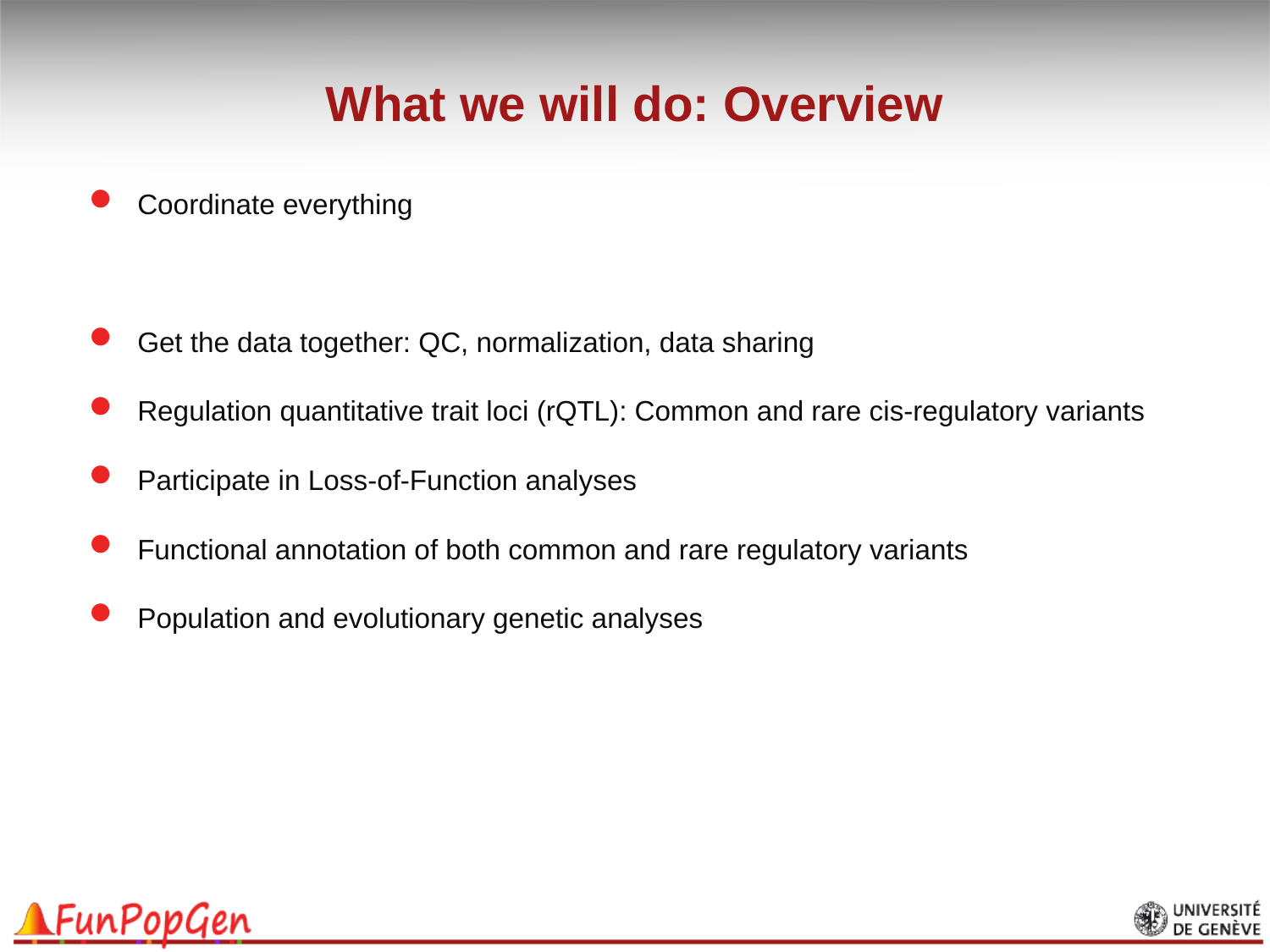

# What we will do: Overview
Coordinate everything

Get the data together: QC, normalization, data sharing
Regulation quantitative trait loci (rQTL): Common and rare cis-regulatory variants
Participate in Loss-of-Function analyses
Functional annotation of both common and rare regulatory variants
Population and evolutionary genetic analyses